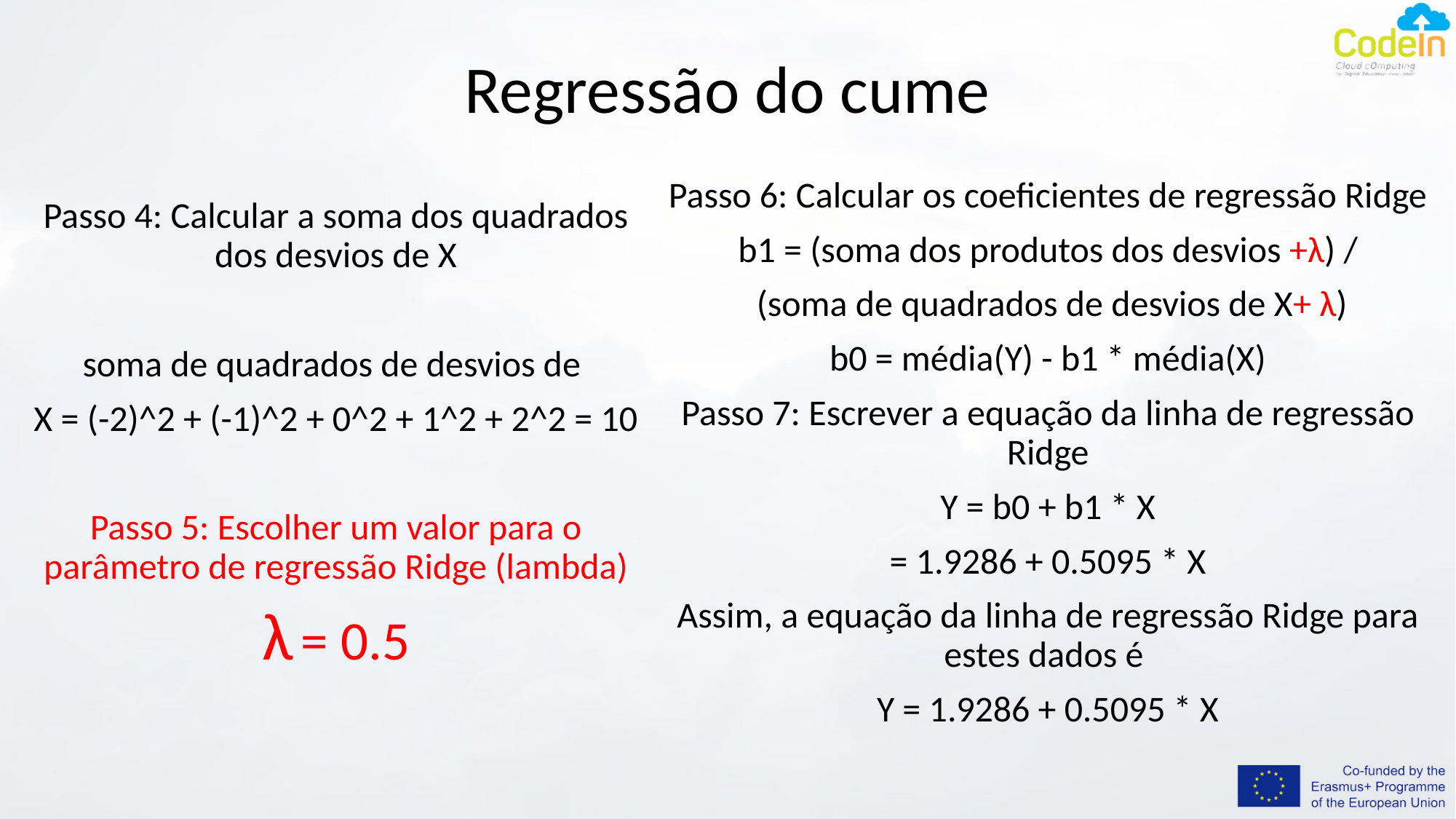

# Regressão do cume
Passo 6: Calcular os coeficientes de regressão Ridge
b1 = (soma dos produtos dos desvios +λ) /
 (soma de quadrados de desvios de X+ λ)
b0 = média(Y) - b1 * média(X)
Passo 7: Escrever a equação da linha de regressão Ridge
Y = b0 + b1 * X
= 1.9286 + 0.5095 * X
Assim, a equação da linha de regressão Ridge para estes dados é
Y = 1.9286 + 0.5095 * X
Passo 4: Calcular a soma dos quadrados dos desvios de X

soma de quadrados de desvios de
X = (-2)^2 + (-1)^2 + 0^2 + 1^2 + 2^2 = 10

Passo 5: Escolher um valor para o parâmetro de regressão Ridge (lambda)
λ = 0.5